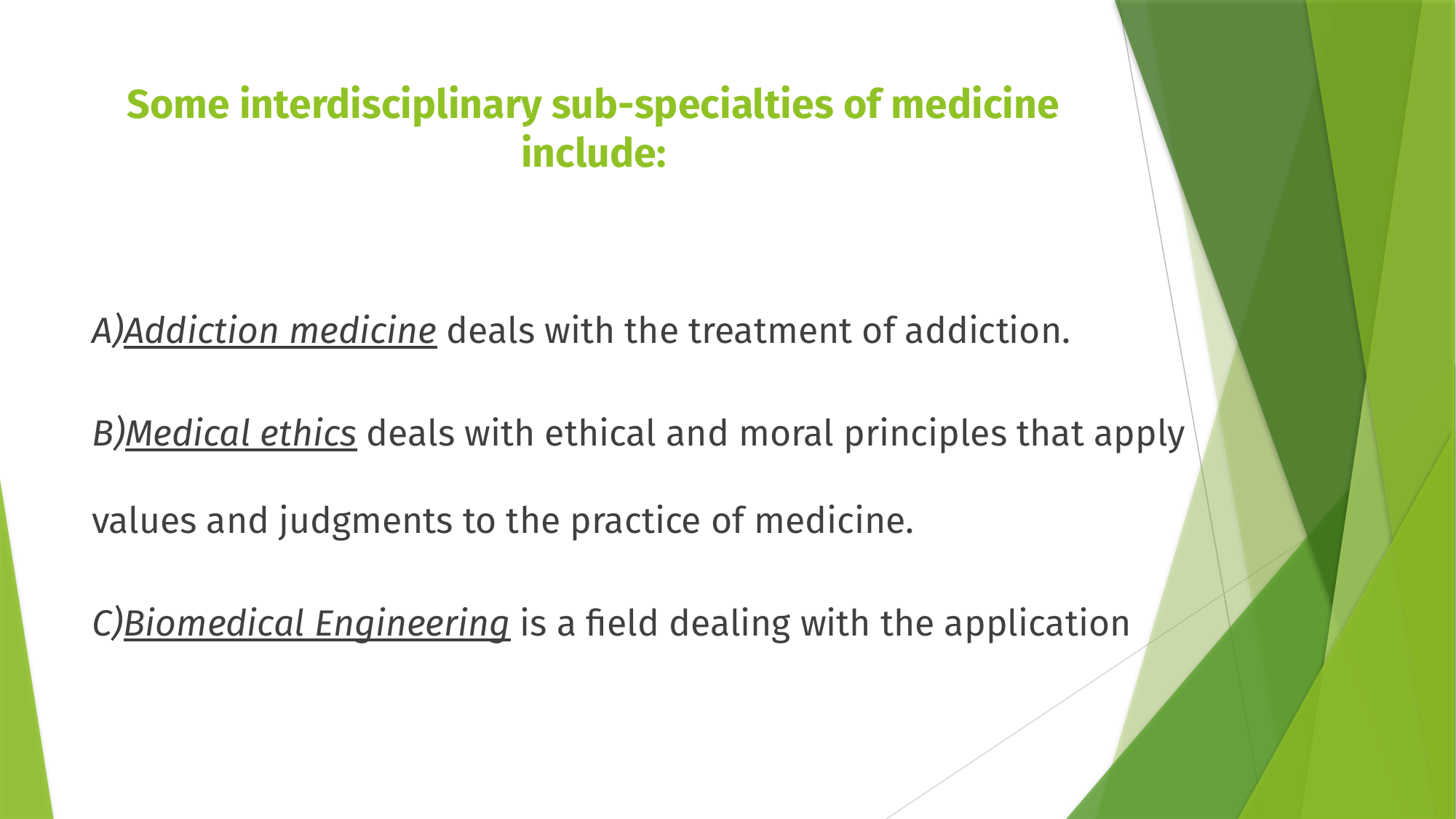

# Some interdisciplinary sub-specialties of medicine include:
A)Addiction medicine deals with the treatment of addiction.
B)Medical ethics deals with ethical and moral principles that apply values and judgments to the practice of medicine.
C)Biomedical Engineering is a field dealing with the application